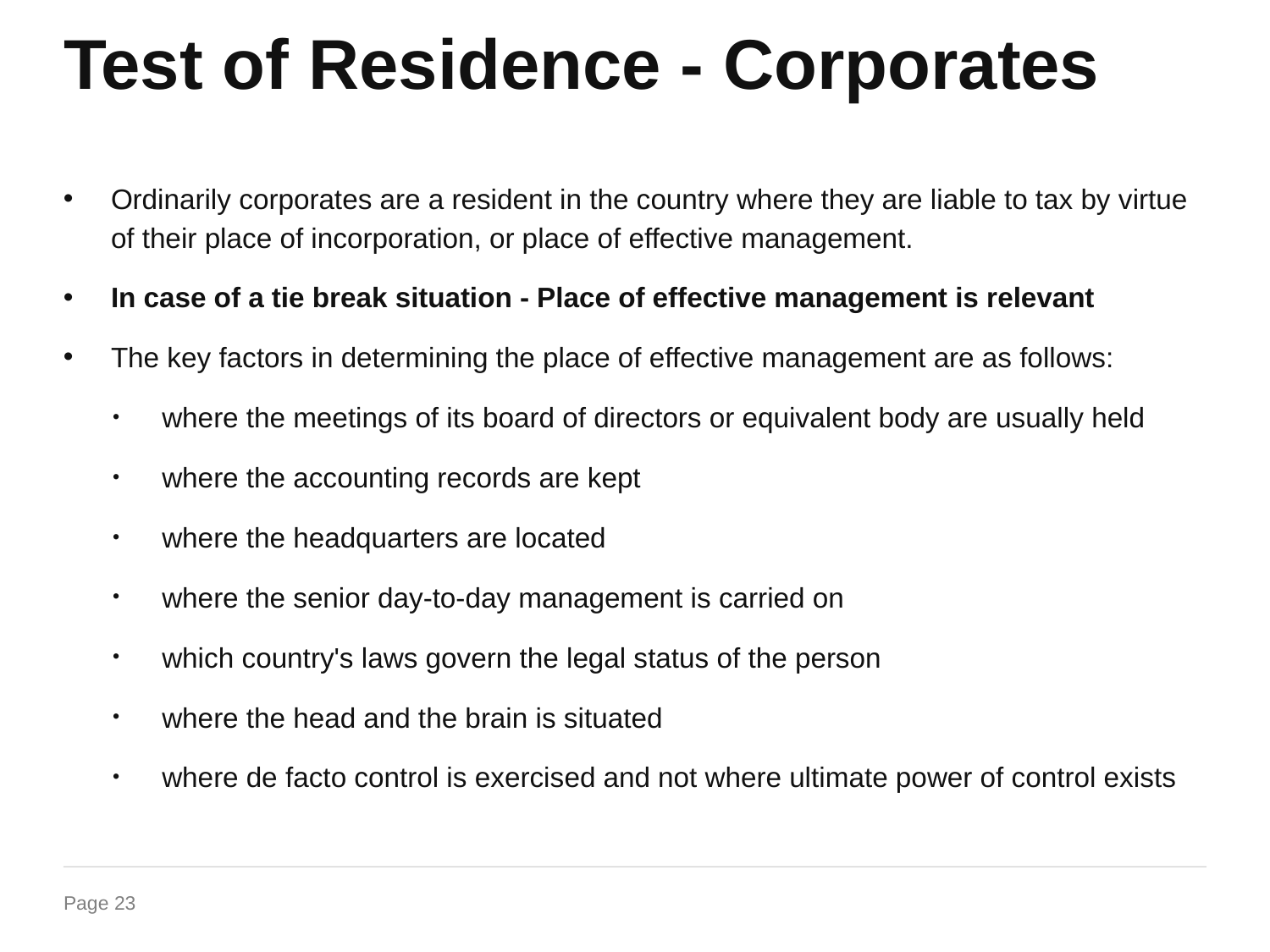

# Test of Residence - Corporates
Ordinarily corporates are a resident in the country where they are liable to tax by virtue of their place of incorporation, or place of effective management.
In case of a tie break situation - Place of effective management is relevant
The key factors in determining the place of effective management are as follows:
where the meetings of its board of directors or equivalent body are usually held
where the accounting records are kept
where the headquarters are located
where the senior day-to-day management is carried on
which country's laws govern the legal status of the person
where the head and the brain is situated
where de facto control is exercised and not where ultimate power of control exists